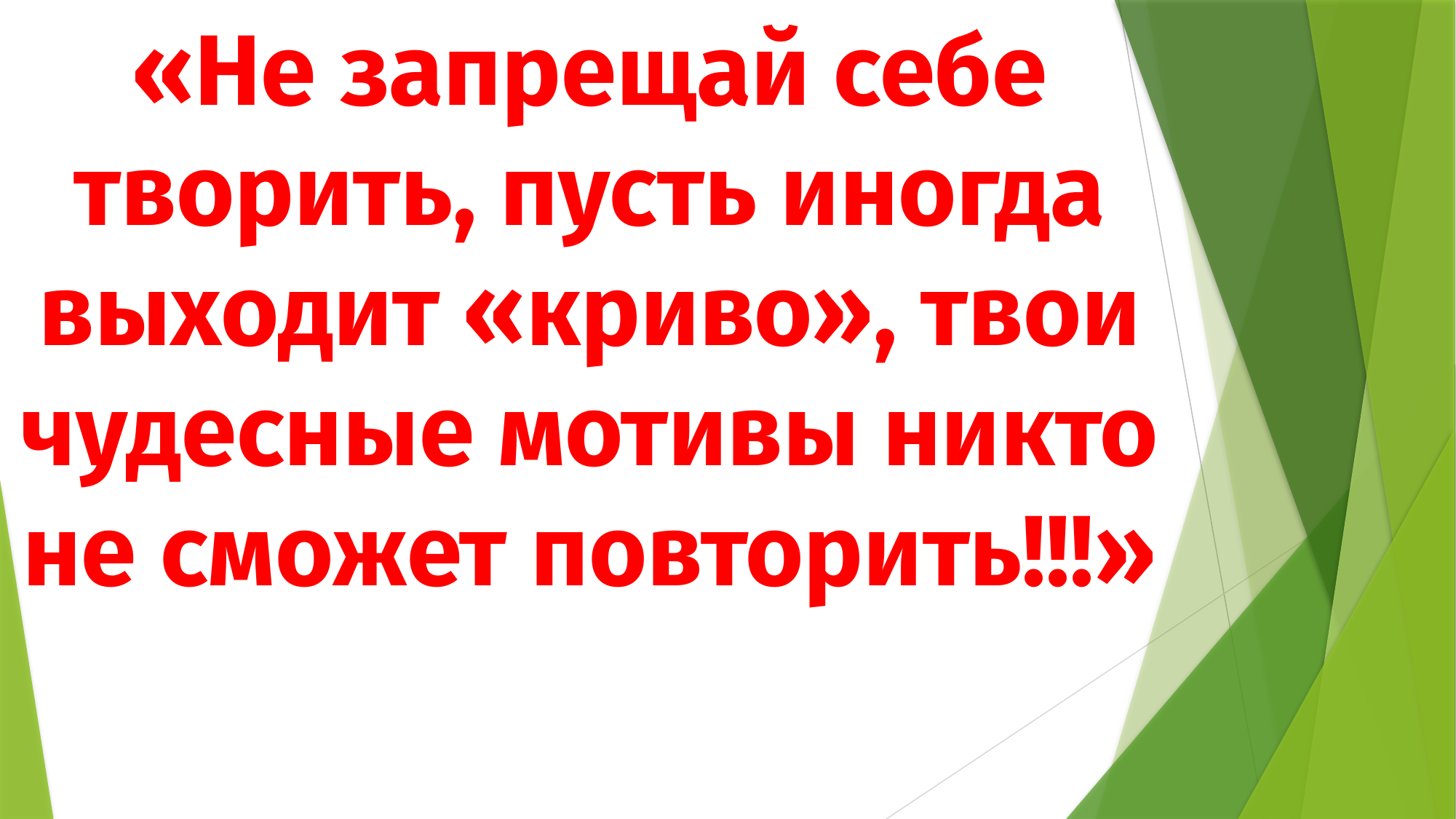

«Не запрещай себе творить, пусть иногда выходит «криво», твои чудесные мотивы никто не сможет повторить!!!»